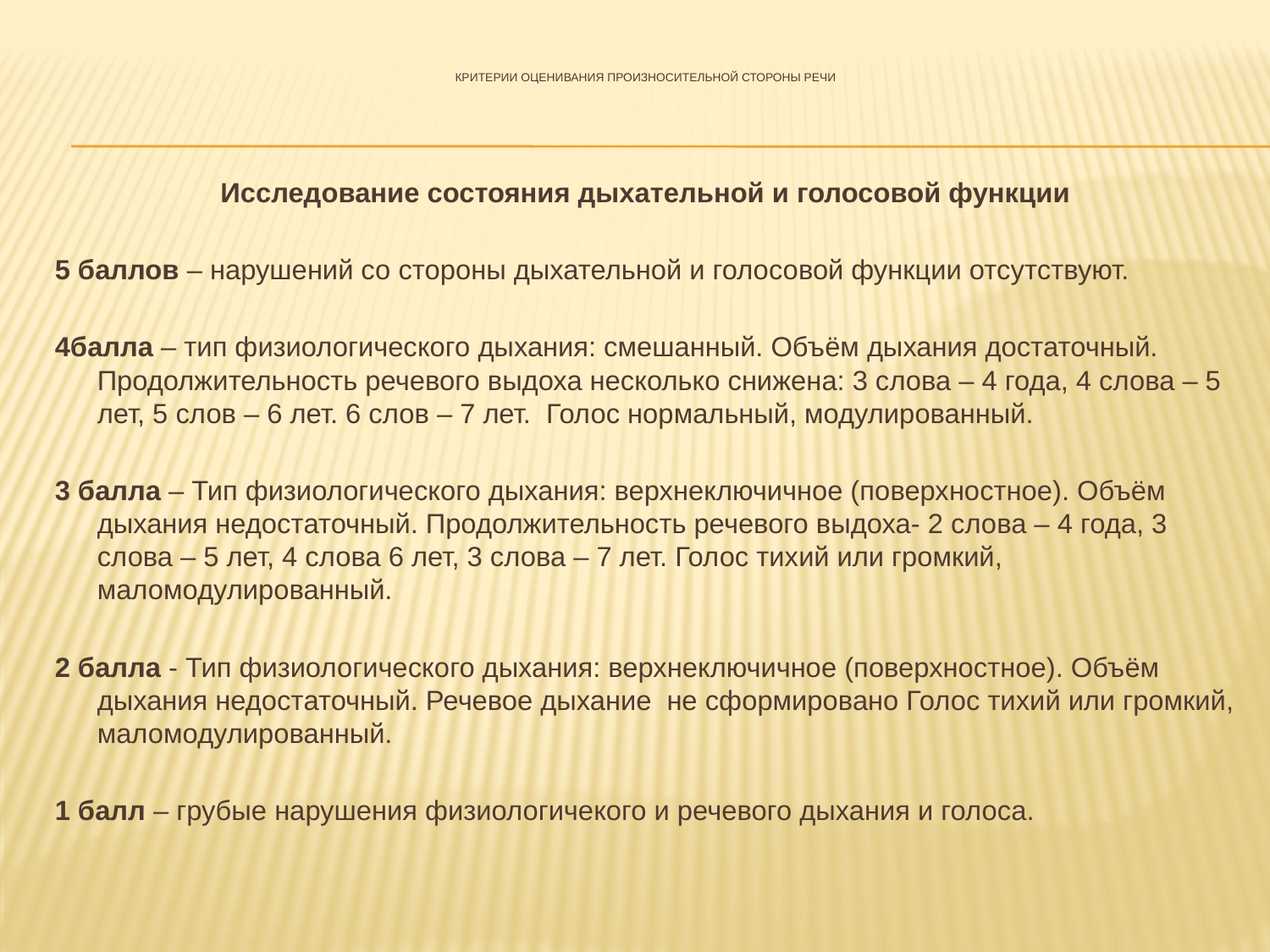

# Критерии оценивания произносительной стороны речи
Исследование состояния дыхательной и голосовой функции

5 баллов – нарушений со стороны дыхательной и голосовой функции отсутствуют.

4балла – тип физиологического дыхания: смешанный. Объём дыхания достаточный. Продолжительность речевого выдоха несколько снижена: 3 слова – 4 года, 4 слова – 5 лет, 5 слов – 6 лет. 6 слов – 7 лет.  Голос нормальный, модулированный.

3 балла – Тип физиологического дыхания: верхнеключичное (поверхностное). Объём дыхания недостаточный. Продолжительность речевого выдоха- 2 слова – 4 года, 3 слова – 5 лет, 4 слова 6 лет, 3 слова – 7 лет. Голос тихий или громкий, маломодулированный.

2 балла - Тип физиологического дыхания: верхнеключичное (поверхностное). Объём дыхания недостаточный. Речевое дыхание  не сформировано Голос тихий или громкий, маломодулированный.

1 балл – грубые нарушения физиологичекого и речевого дыхания и голоса.